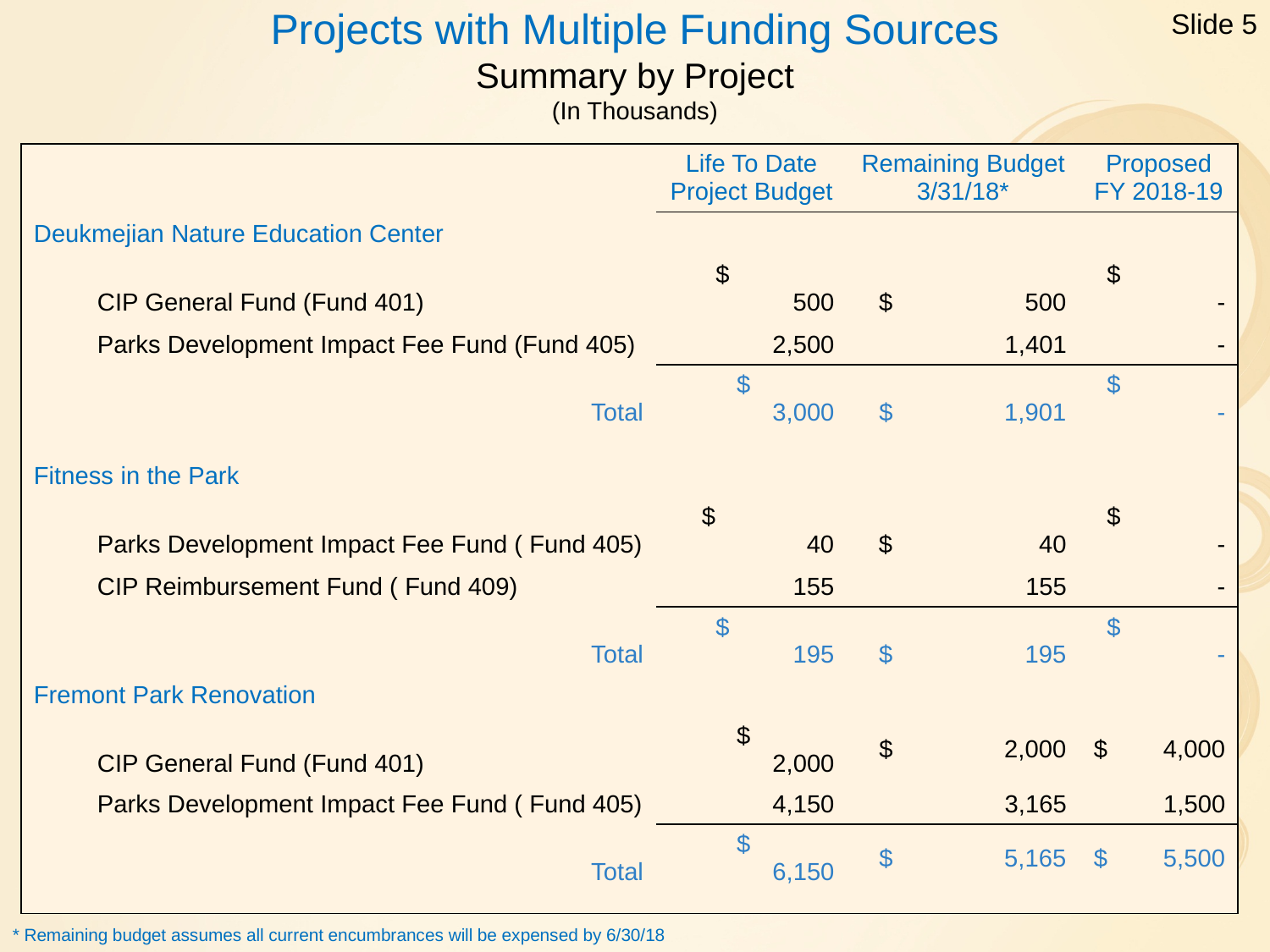

Slide 5
Projects with Multiple Funding Sources
Summary by Project
(In Thousands)
|  | Life To Date Project Budget | Remaining Budget 3/31/18\* | Proposed FY 2018-19 |
| --- | --- | --- | --- |
| Deukmejian Nature Education Center |  |  |  |
| CIP General Fund (Fund 401) | $ 500 | $ 500 | $ - |
| Parks Development Impact Fee Fund (Fund 405) | 2,500 | 1,401 | - |
| Total | $ 3,000 | $ 1,901 | $ - |
|  |  |  |  |
| Fitness in the Park |  |  |  |
| Parks Development Impact Fee Fund ( Fund 405) | $ 40 | $ 40 | $ - |
| CIP Reimbursement Fund ( Fund 409) | 155 | 155 | - |
| Total | $ 195 | $ 195 | $ - |
| Fremont Park Renovation |  |  |  |
| CIP General Fund (Fund 401) | $ 2,000 | $ 2,000 | $ 4,000 |
| Parks Development Impact Fee Fund ( Fund 405) | 4,150 | 3,165 | 1,500 |
| Total | $ 6,150 | $ 5,165 | $ 5,500 |
|  |  |  |  |
* Remaining budget assumes all current encumbrances will be expensed by 6/30/18